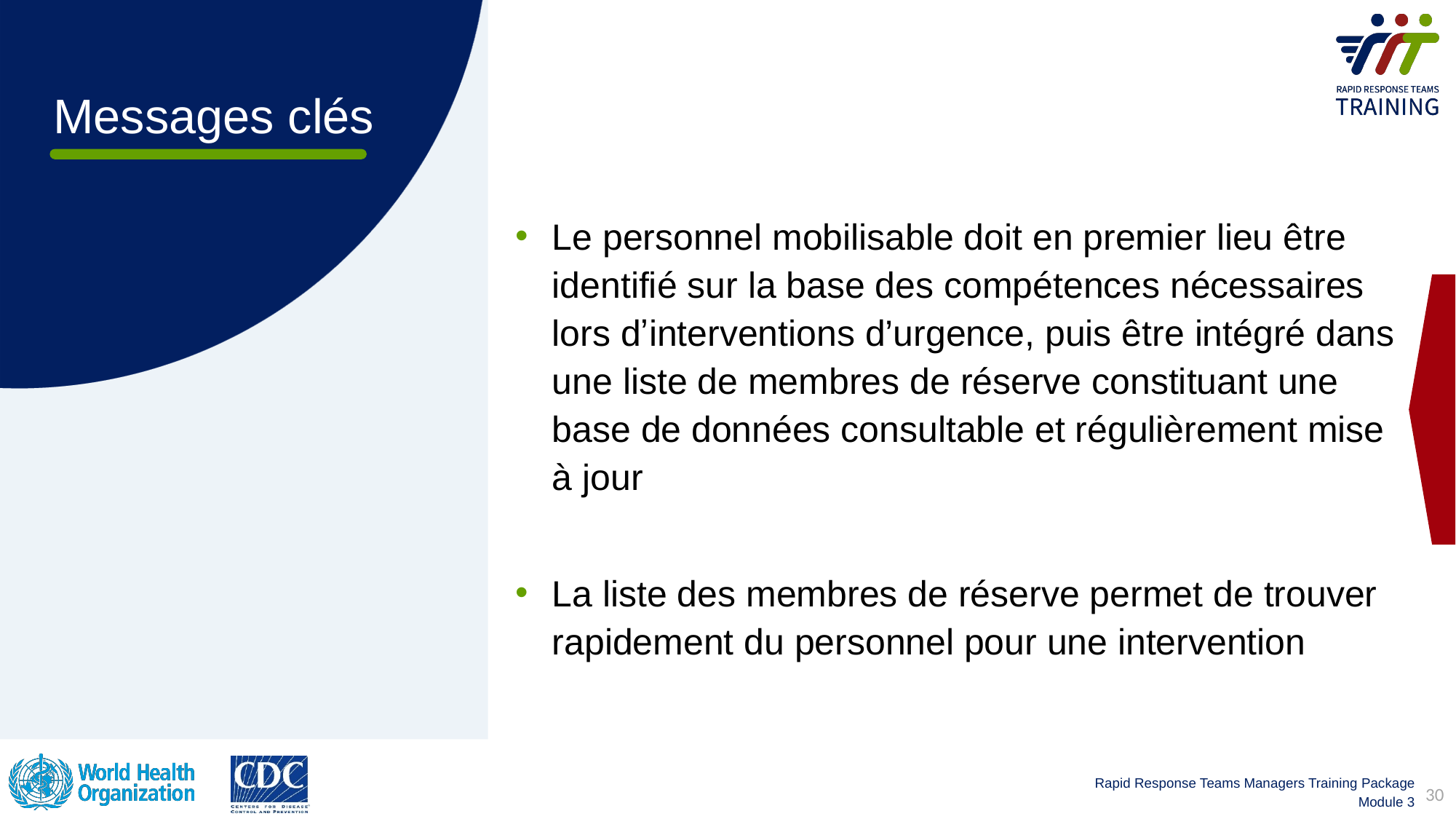

​Le personnel mobilisable doit en premier lieu être identifié sur la base des compétences nécessaires lors dʼinterventions d’urgence, puis être intégré dans une liste de membres de réserve constituant une base de données consultable et régulièrement mise à jour

​La liste des membres de réserve permet de trouver rapidement du personnel pour une intervention

30